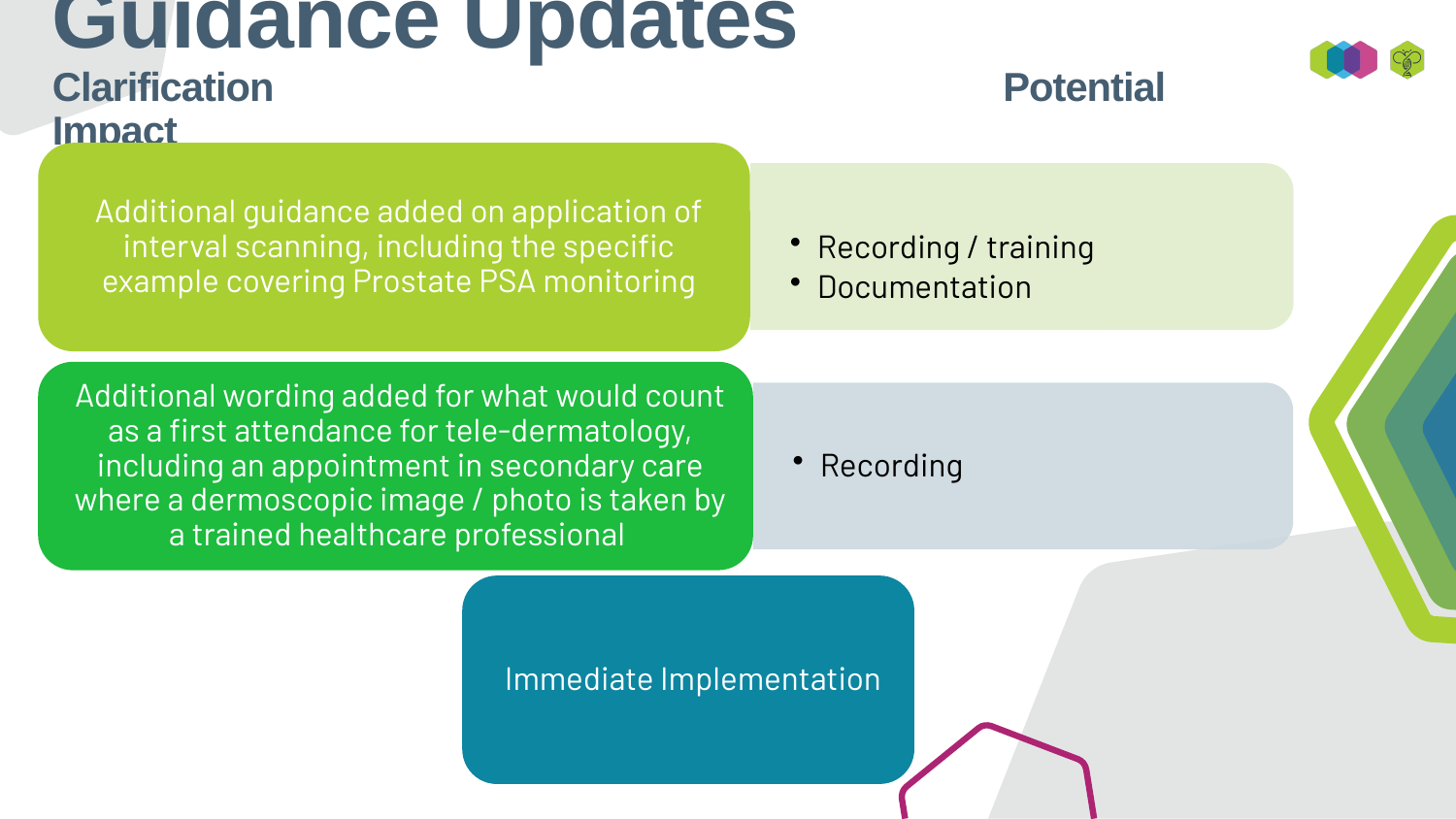

# Guidance Updates Clarification                                                                        Potential Impact

Recording / training
Documentation
Additional guidance added on application of interval scanning, including the specific example covering Prostate PSA monitoring
Recording
Additional wording added for what would count as a first attendance for tele-dermatology, including an appointment in secondary care where a dermoscopic image / photo is taken by a trained healthcare professional
Immediate Implementation